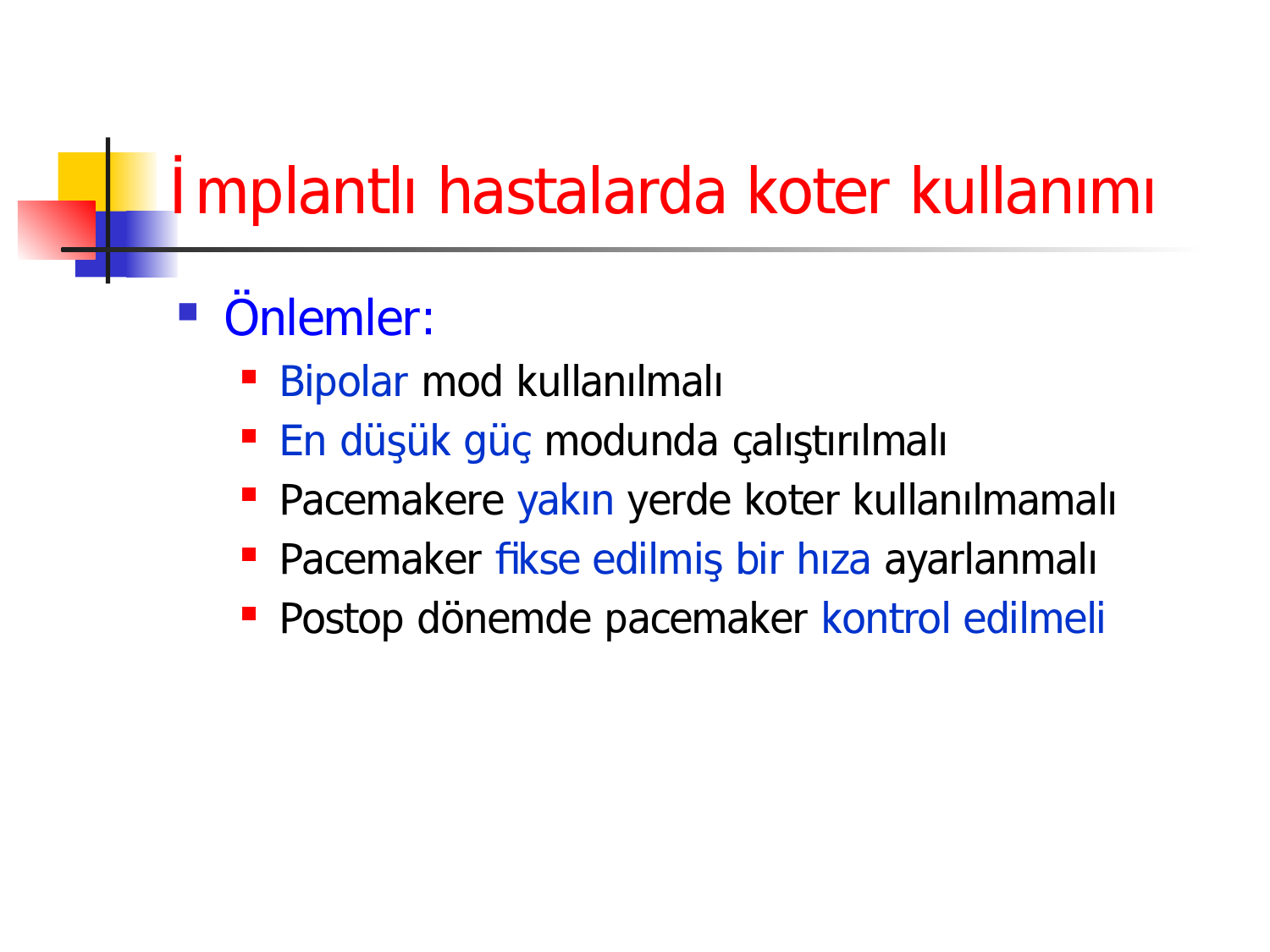

# İmplantlı hastalarda koter kullanımı
Önlemler:
Bipolar mod kullanılmalı
En düşük güç modunda çalıştırılmalı
Pacemakere yakın yerde koter kullanılmamalı
Pacemaker fikse edilmiş bir hıza ayarlanmalı
Postop dönemde pacemaker kontrol edilmeli